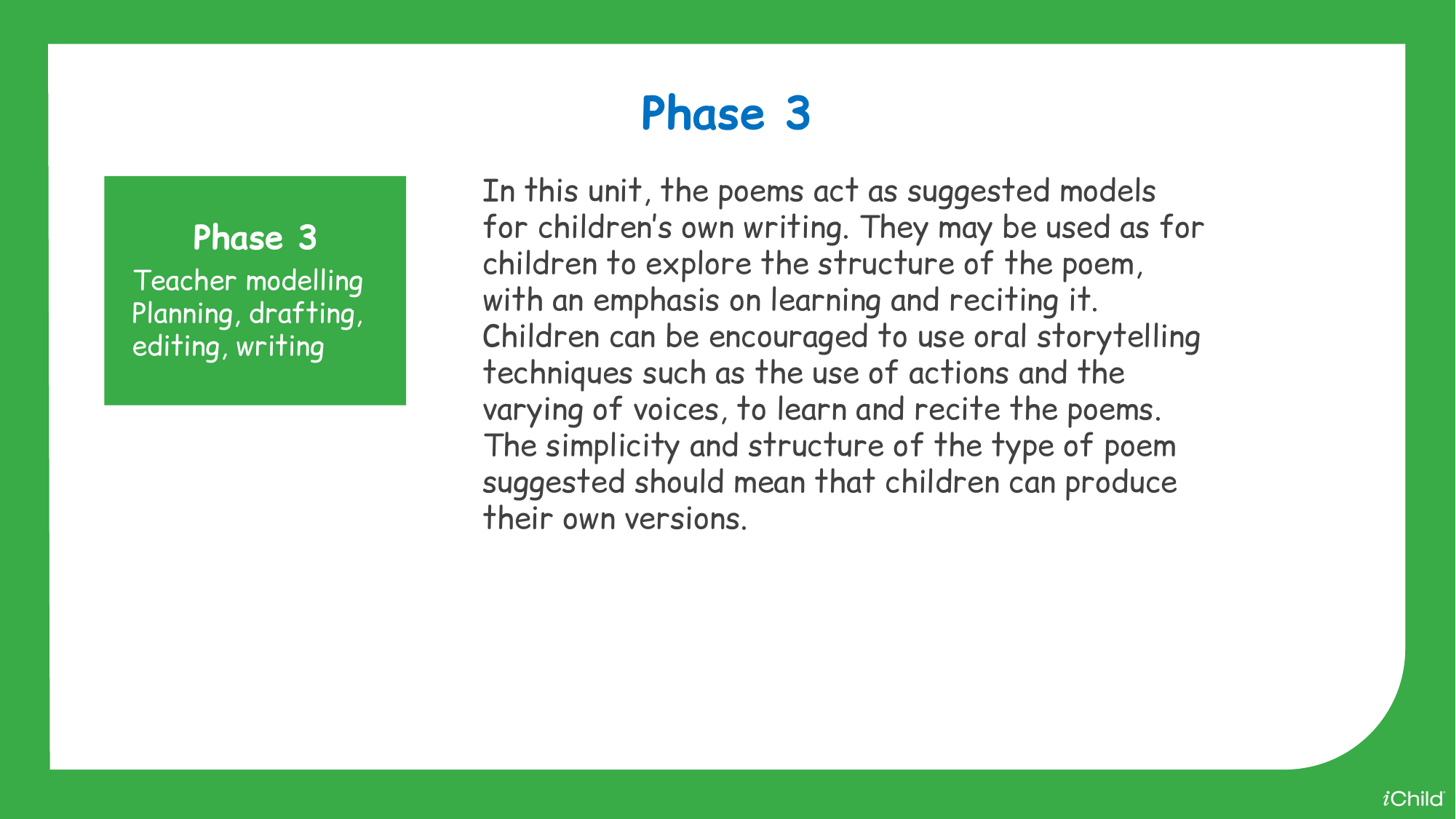

Phase 3
In this unit, the poems act as suggested models for children’s own writing. They may be used as for children to explore the structure of the poem, with an emphasis on learning and reciting it. Children can be encouraged to use oral storytelling techniques such as the use of actions and the varying of voices, to learn and recite the poems. The simplicity and structure of the type of poem suggested should mean that children can produce their own versions.
Phase 3
Teacher modelling
Planning, drafting, editing, writing